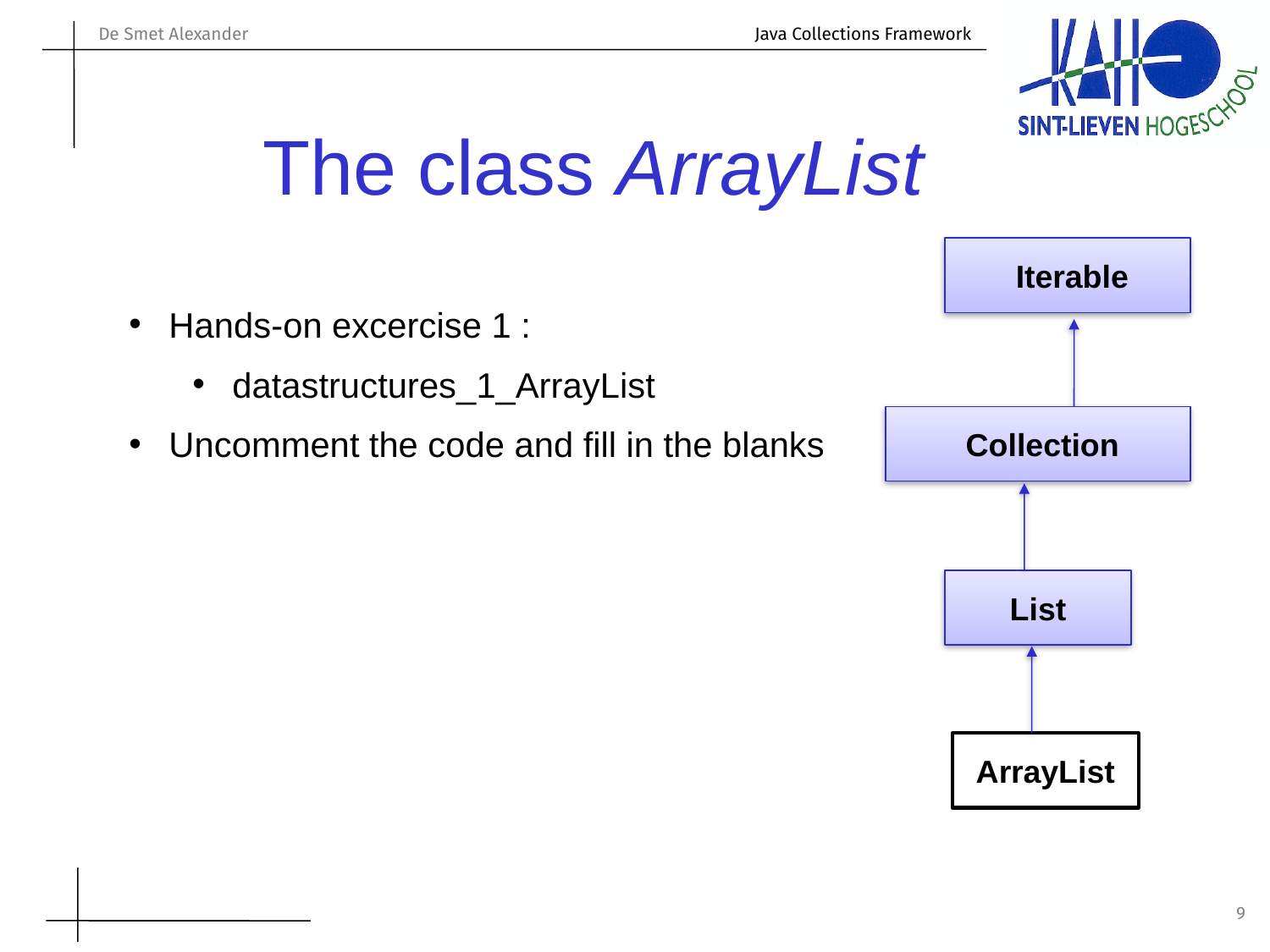

# The class ArrayList
 Iterable

Hands-on excercise 1 :
datastructures_1_ArrayList
Uncomment the code and fill in the blanks

 Collection

List

ArrayList